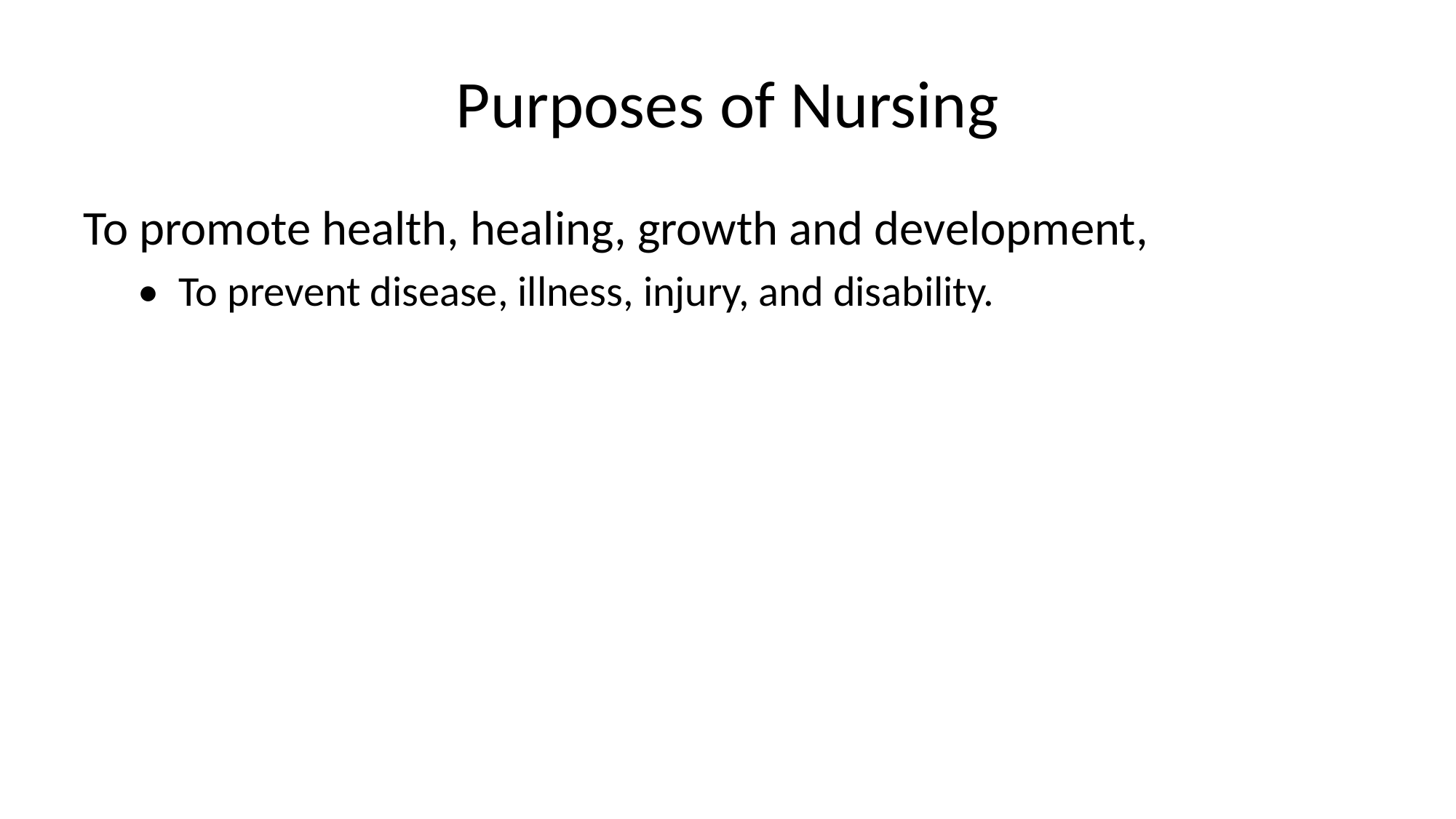

# Purposes of Nursing
To promote health, healing, growth and development,
•  To prevent disease, illness, injury, and disability.